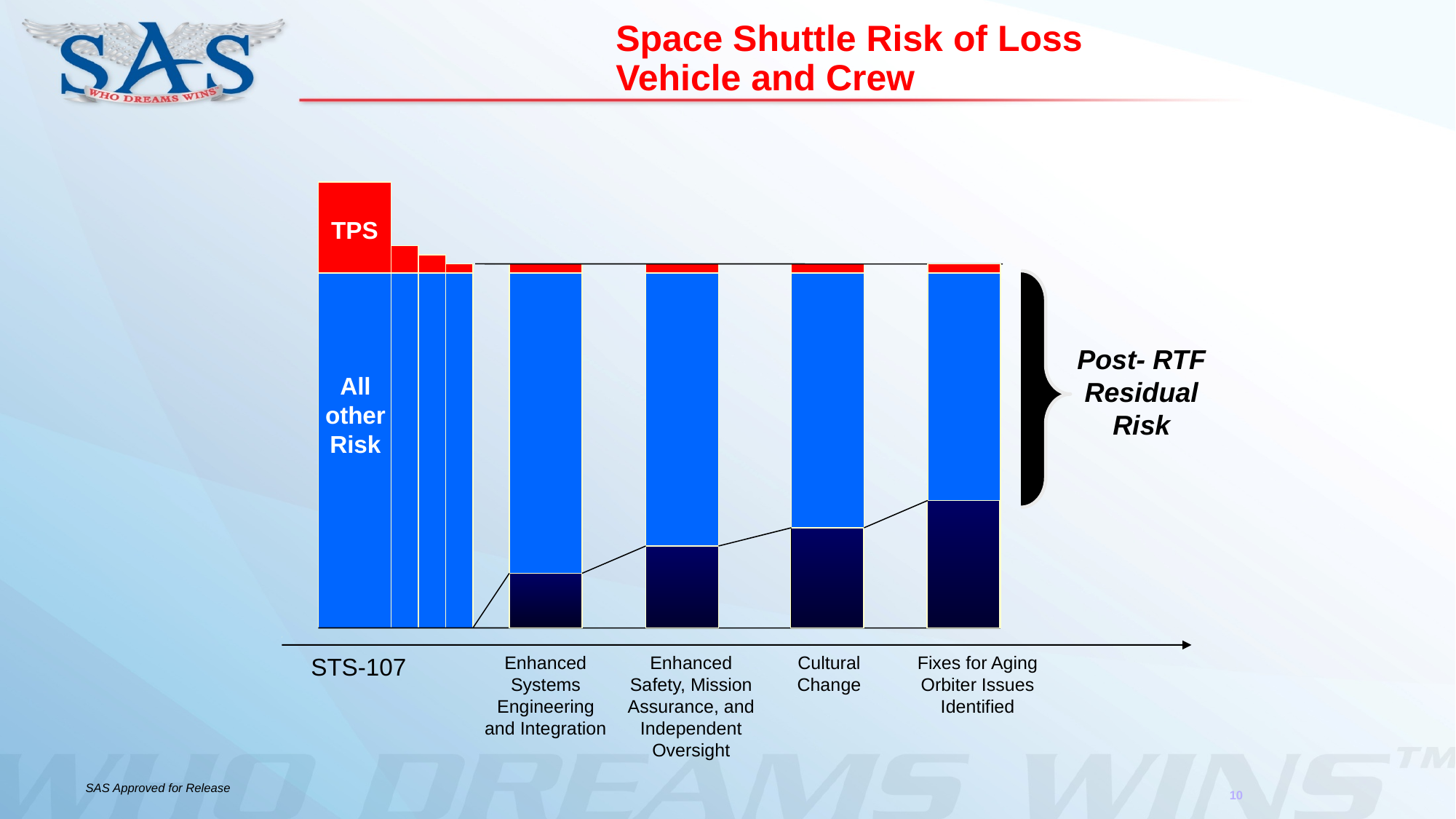

# Space Shuttle Risk of Loss Vehicle and Crew

TPS

Post- RTF
Residual
Risk
All other Risk

STS-107
Cultural Change
Enhanced Systems Engineering and Integration
Enhanced Safety, Mission Assurance, and Independent Oversight
Fixes for Aging Orbiter Issues Identified
10